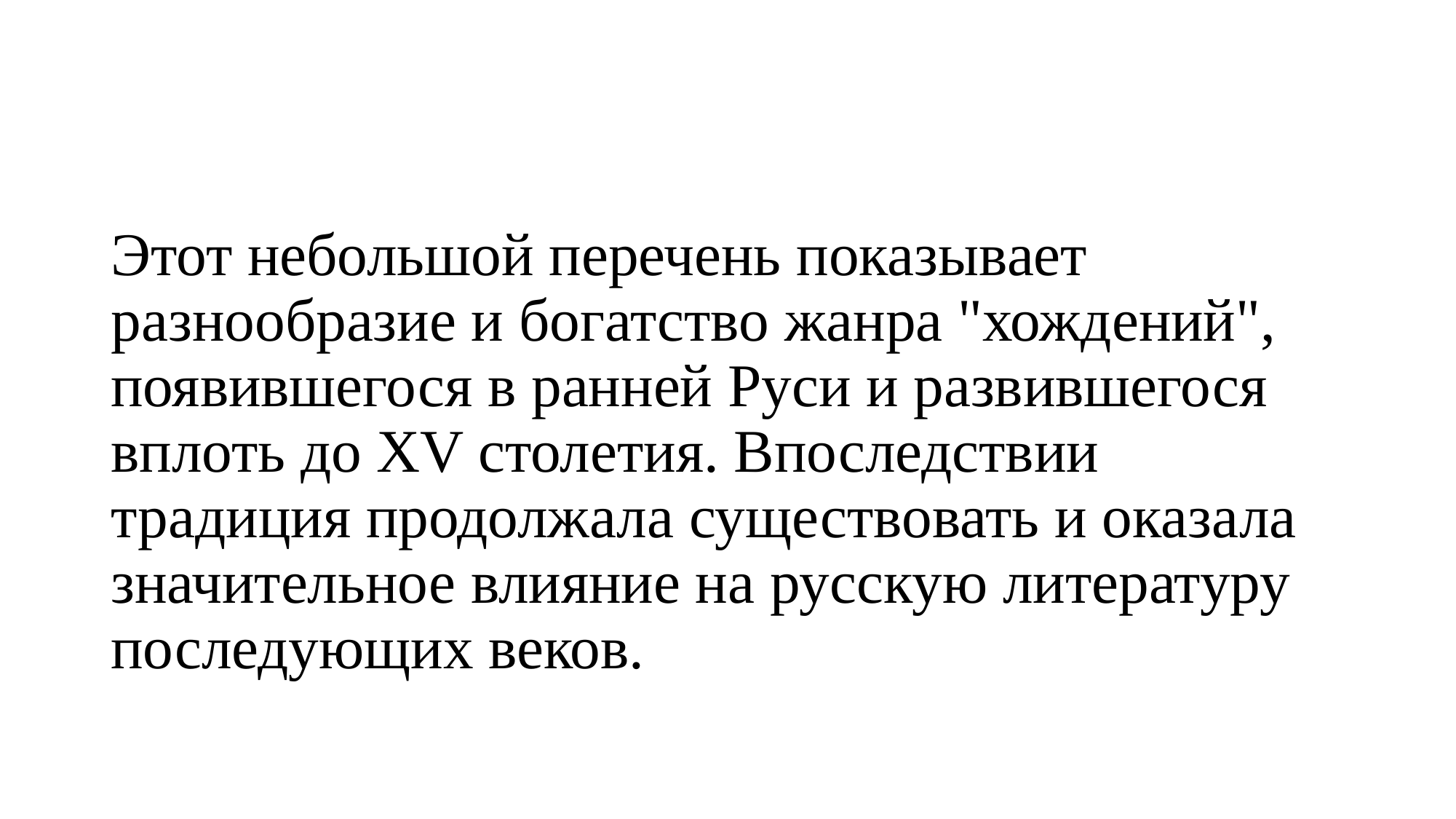

#
Этот небольшой перечень показывает разнообразие и богатство жанра "хождений", появившегося в ранней Руси и развившегося вплоть до XV столетия. Впоследствии традиция продолжала существовать и оказала значительное влияние на русскую литературу последующих веков.